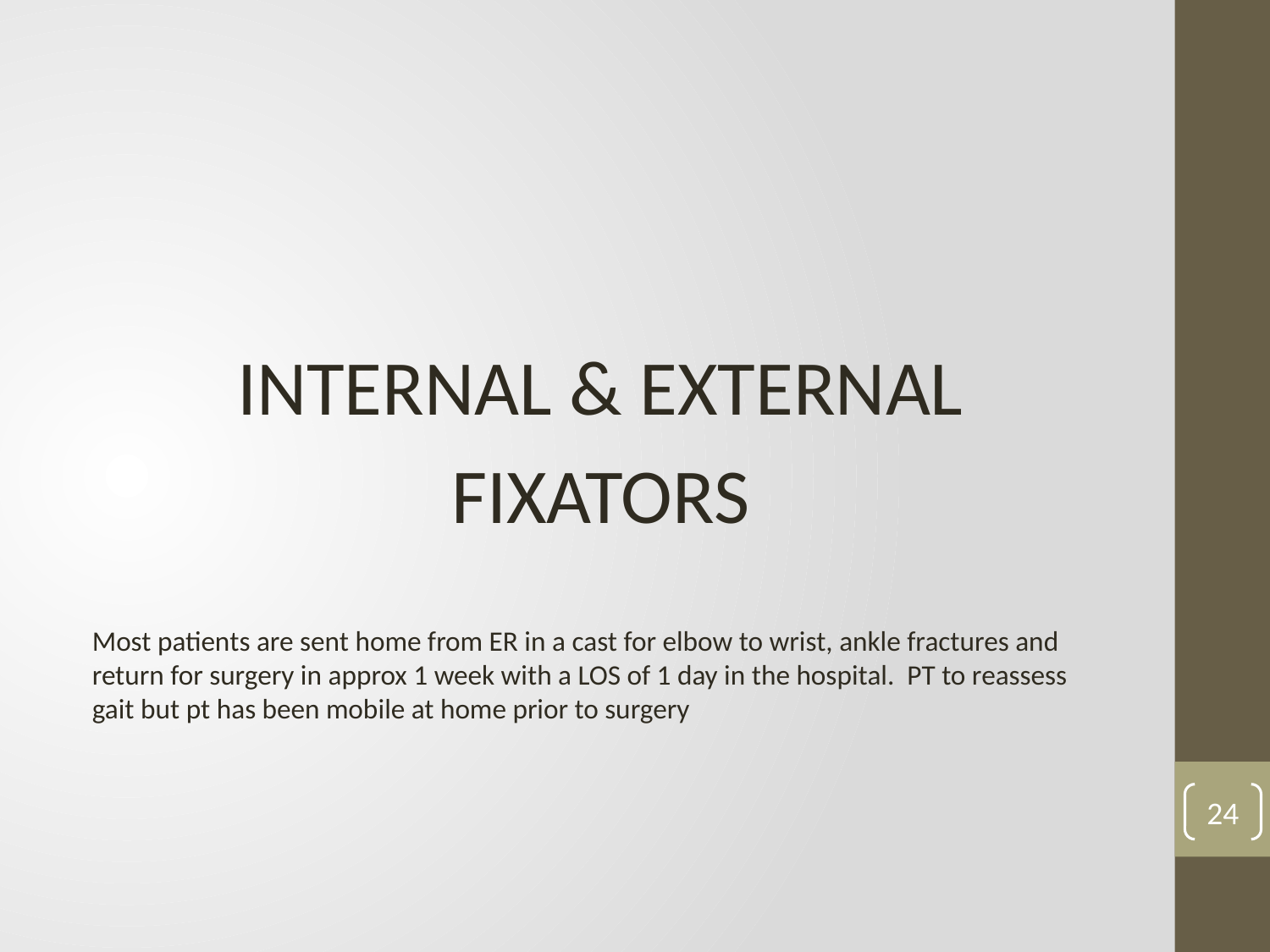

#

INTERNAL & EXTERNAL
FIXATORS

Most patients are sent home from ER in a cast for elbow to wrist, ankle fractures and return for surgery in approx 1 week with a LOS of 1 day in the hospital.  PT to reassess gait but pt has been mobile at home prior to surgery
24